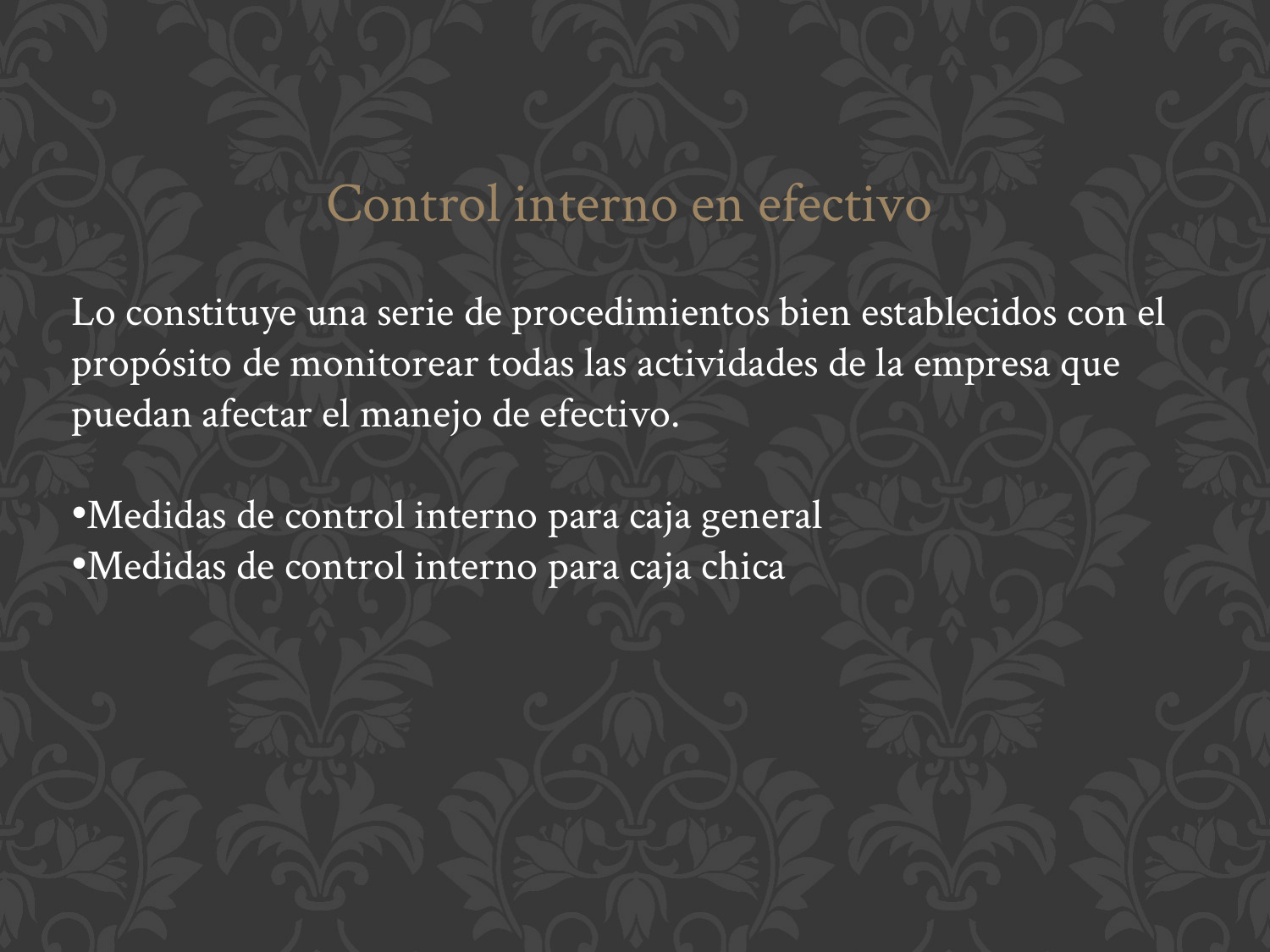

Control interno en efectivo

Lo constituye una serie de procedimientos bien establecidos con el propósito de monitorear todas las actividades de la empresa que puedan afectar el manejo de efectivo.

Medidas de control interno para caja general
Medidas de control interno para caja chica